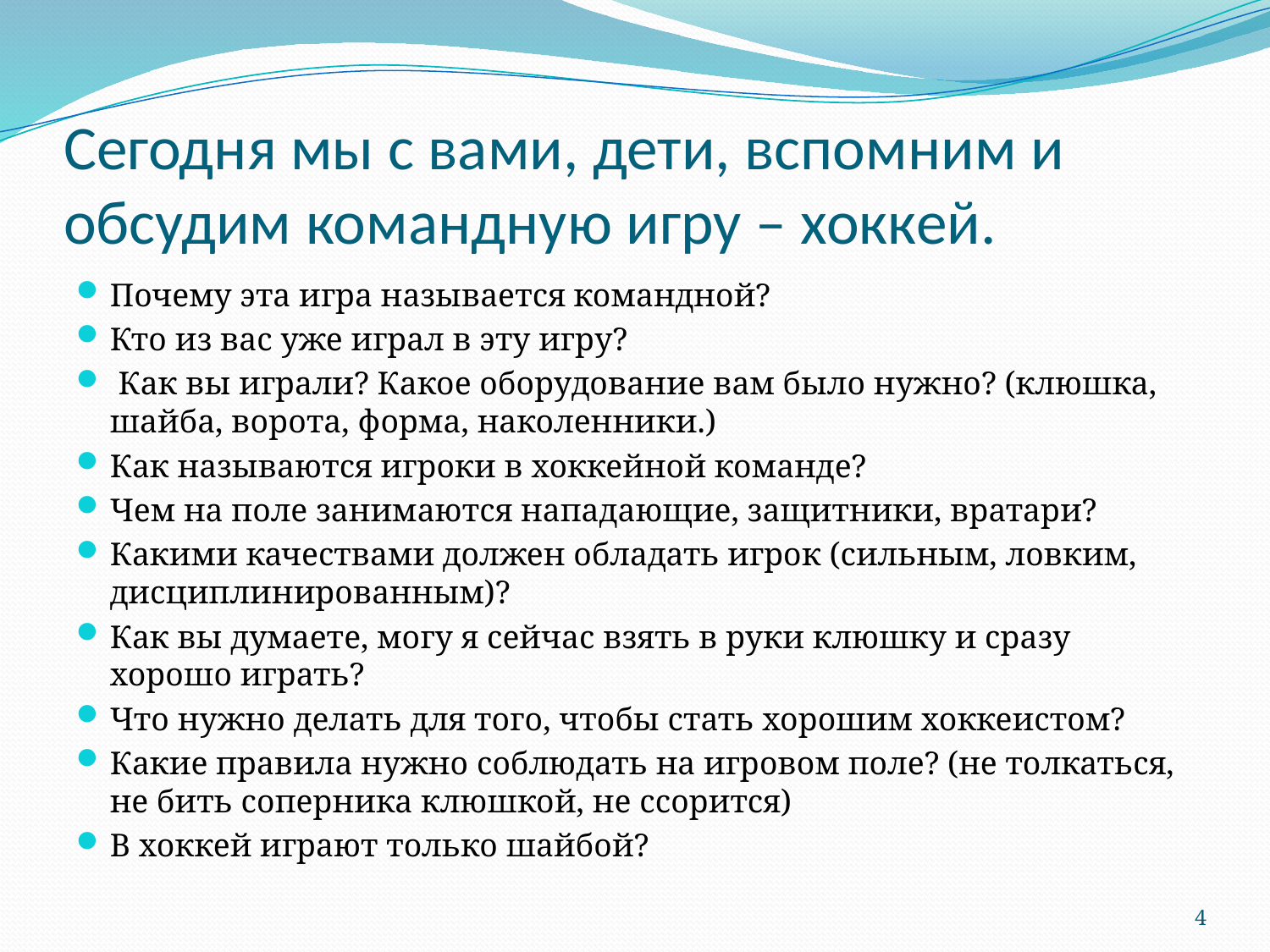

# Сегодня мы с вами, дети, вспомним и обсудим командную игру – хоккей.
Почему эта игра называется командной?
Кто из вас уже играл в эту игру?
 Как вы играли? Какое оборудование вам было нужно? (клюшка, шайба, ворота, форма, наколенники.)
Как называются игроки в хоккейной команде?
Чем на поле занимаются нападающие, защитники, вратари?
Какими качествами должен обладать игрок (сильным, ловким, дисциплинированным)?
Как вы думаете, могу я сейчас взять в руки клюшку и сразу хорошо играть?
Что нужно делать для того, чтобы стать хорошим хоккеистом?
Какие правила нужно соблюдать на игровом поле? (не толкаться, не бить соперника клюшкой, не ссорится)
В хоккей играют только шайбой?
4